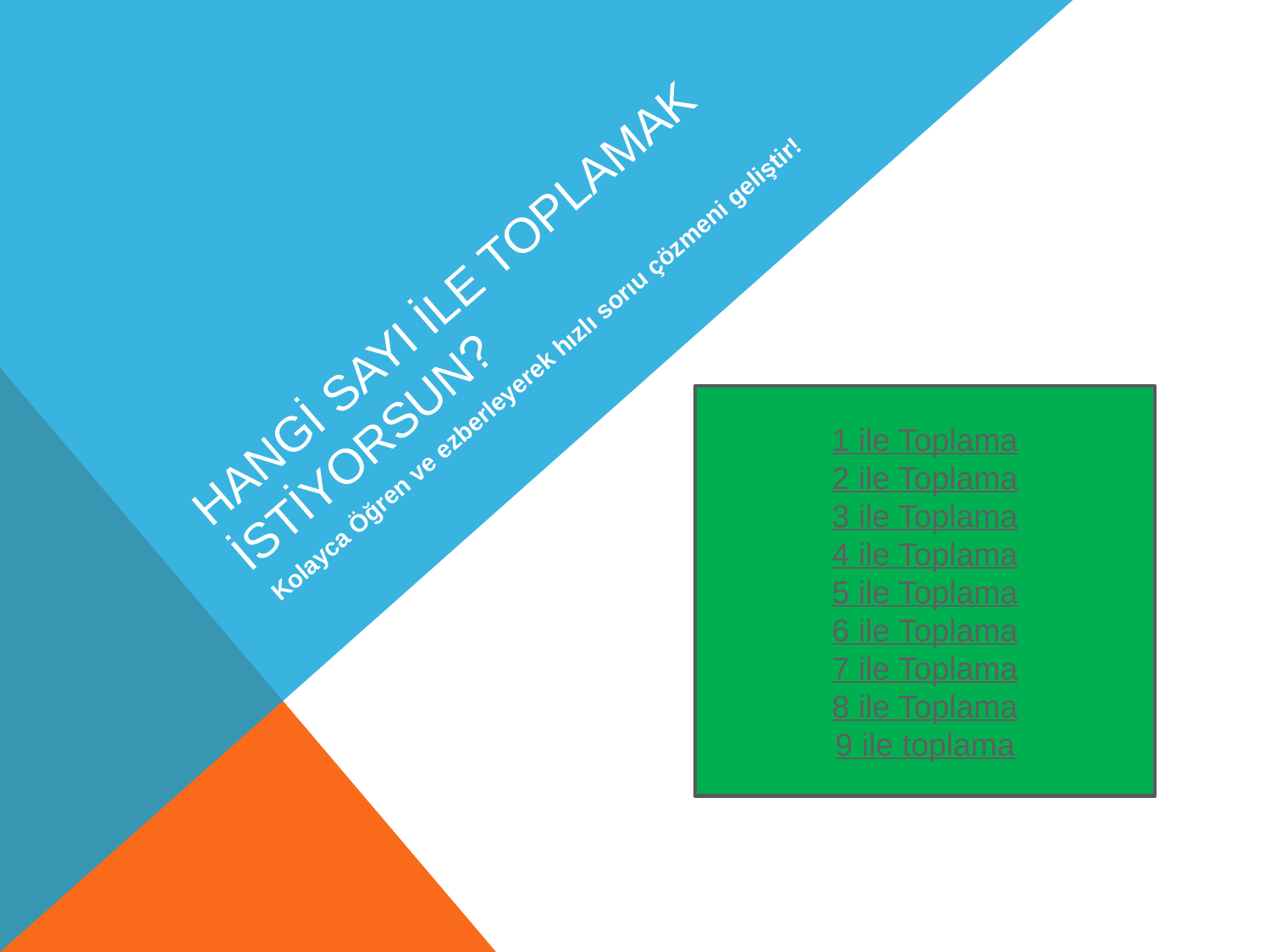

# Hangi sayı ile toplamak istiyorsun?
Kolayca Öğren ve ezberleyerek hızlı sorıu çözmeni geliştir!

1 ile Toplama
2 ile Toplama
3 ile Toplama
4 ile Toplama
5 ile Toplama
6 ile Toplama
7 ile Toplama
8 ile Toplama
9 ile toplama